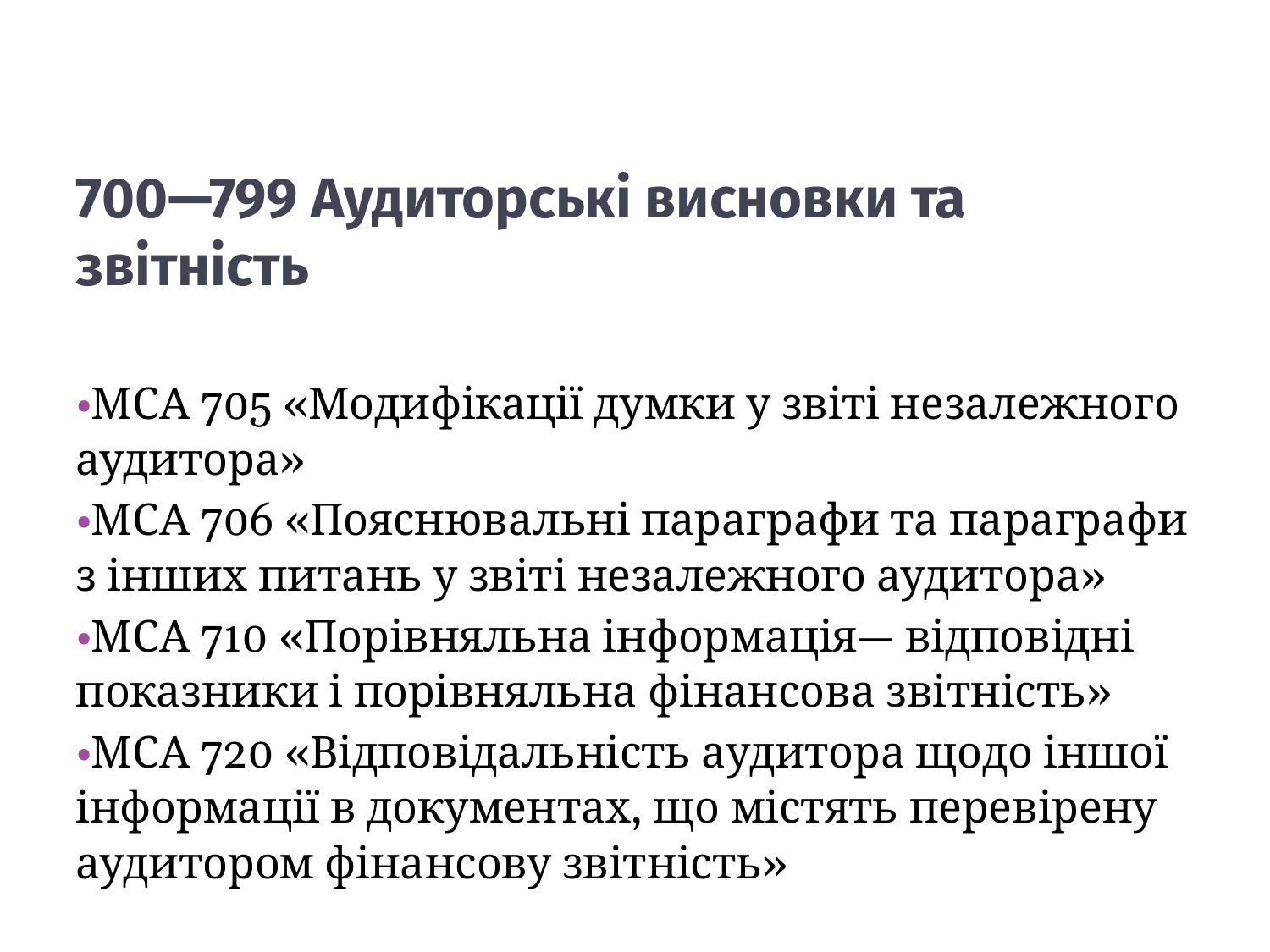

700—799 Аудиторські висновки та звітність

МСА 705 «Модифікації думки у звіті незалежного аудитора»
МСА 706 «Пояснювальні параграфи та параграфи з інших питань у звіті незалежного аудитора»
МСА 710 «Порівняльна інформація— відповідні показники і порівняльна фінансова звітність»
МСА 720 «Відповідальність аудитора щодо іншої інформації в документах, що містять перевірену аудитором фінансову звітність»